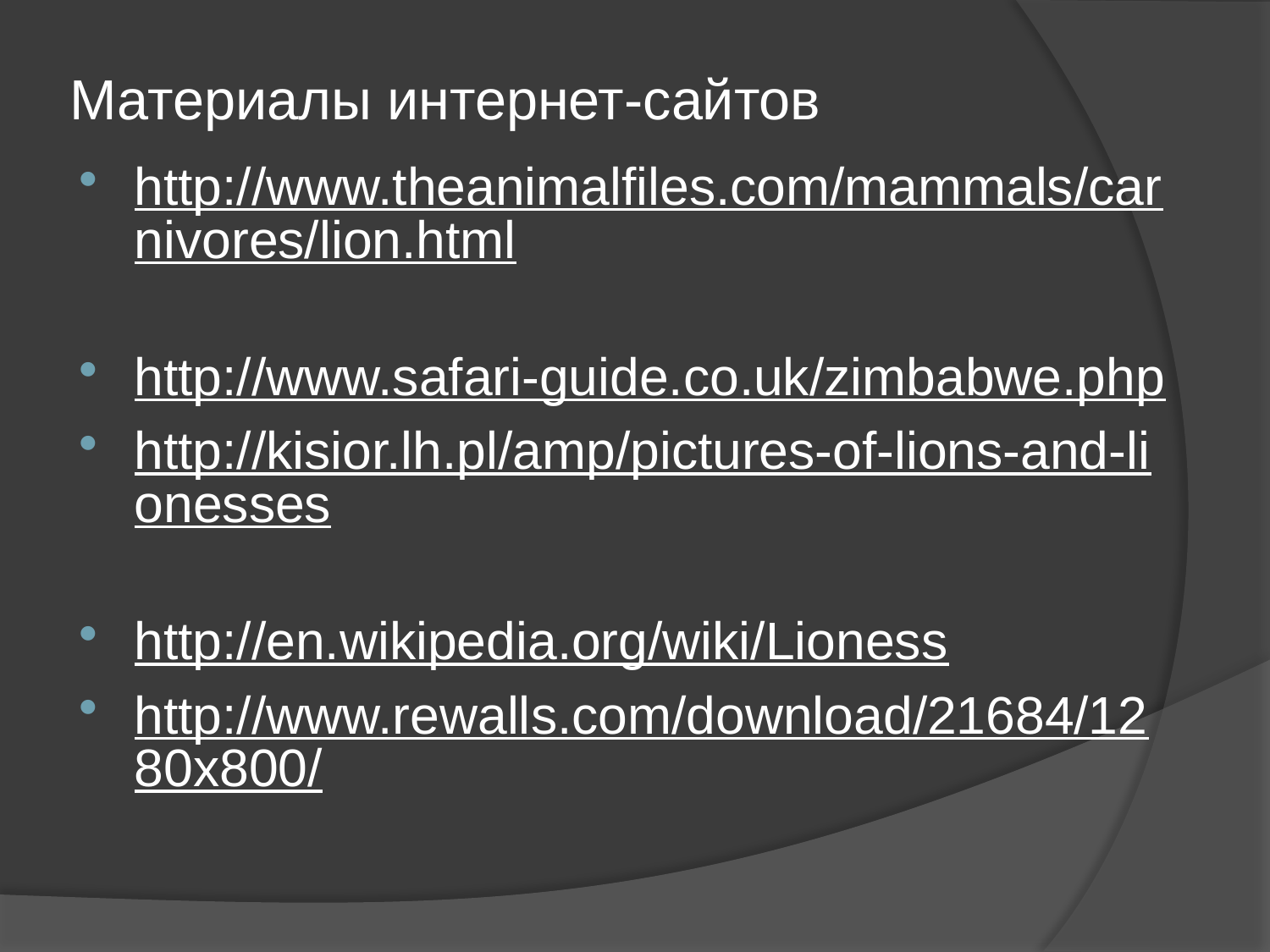

# Материалы интернет-сайтов
http://www.theanimalfiles.com/mammals/carnivores/lion.html
http://www.safari-guide.co.uk/zimbabwe.php
http://kisior.lh.pl/amp/pictures-of-lions-and-lionesses
http://en.wikipedia.org/wiki/Lioness
http://www.rewalls.com/download/21684/1280x800/